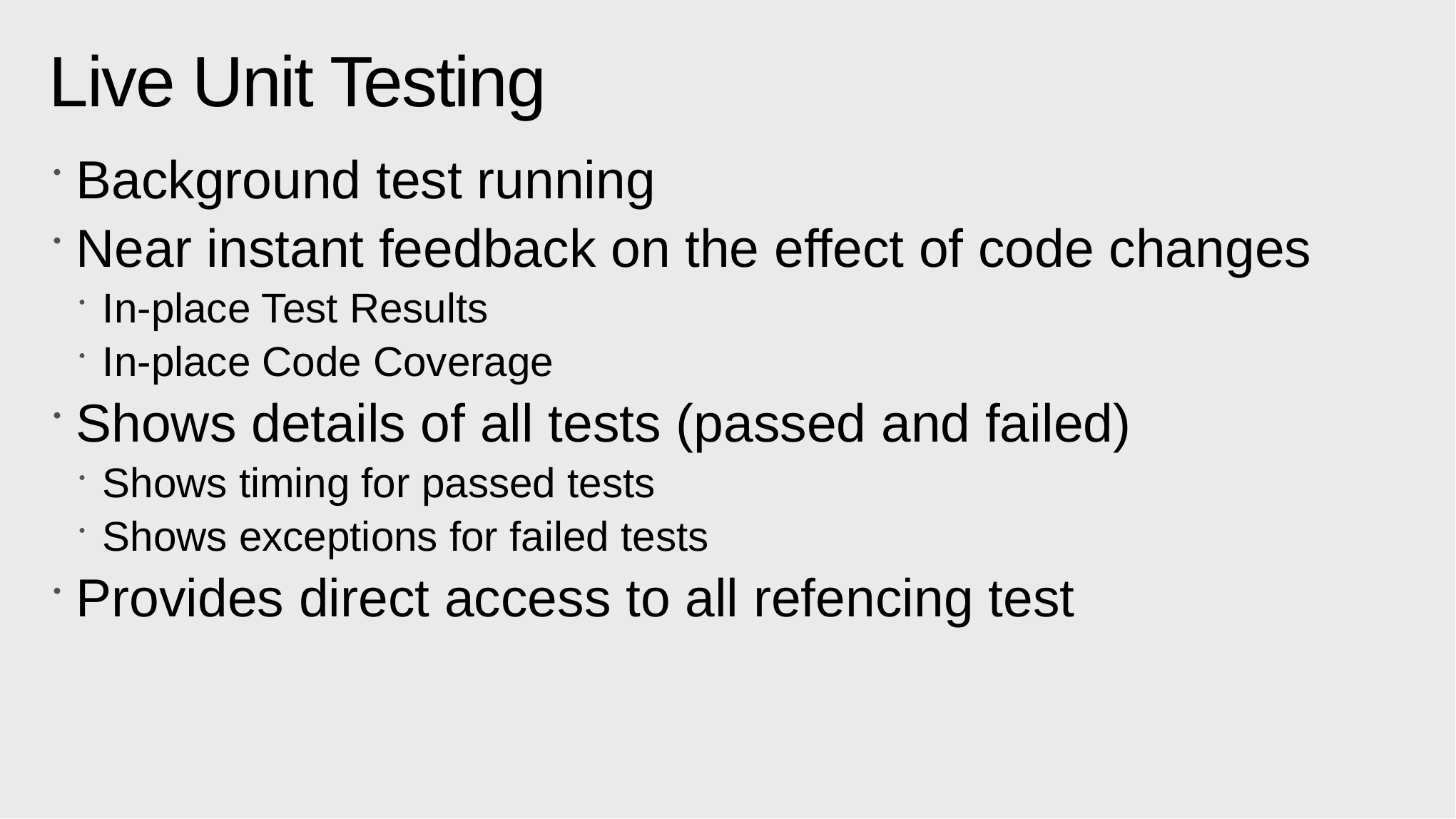

# Live Unit Testing
Background test running
Near instant feedback on the effect of code changes
In-place Test Results
In-place Code Coverage
Shows details of all tests (passed and failed)
Shows timing for passed tests
Shows exceptions for failed tests
Provides direct access to all refencing test